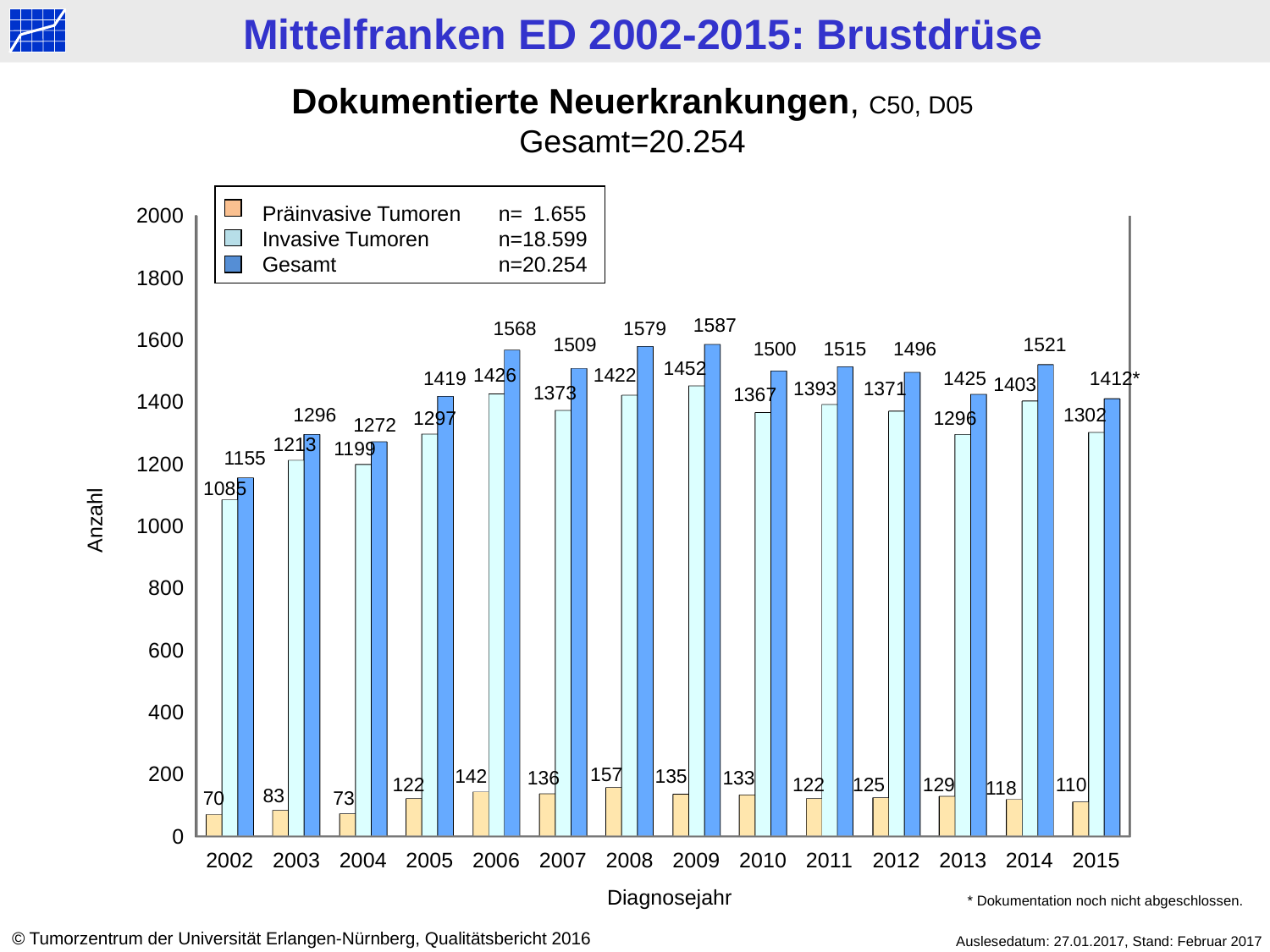

Dokumentierte Neuerkrankungen, C50, D05
Gesamt=20.254

[unsupported chart]

Präinvasive Tumoren	n=	1.655
Invasive Tumoren 		n=	18.599
Gesamt		n=	20.254

1587
1568
1579
1509
1521
1500
1515
1496
1452
1426
1422
1419
1425
1412*
1403
1393
1371
1373
1367
1296
1302
1297
1296
1272
1213
1199
1155
1085
Anzahl
157
142
135
136
133
122
122
125
129
110
118
83
70
73
Diagnosejahr
* Dokumentation noch nicht abgeschlossen.